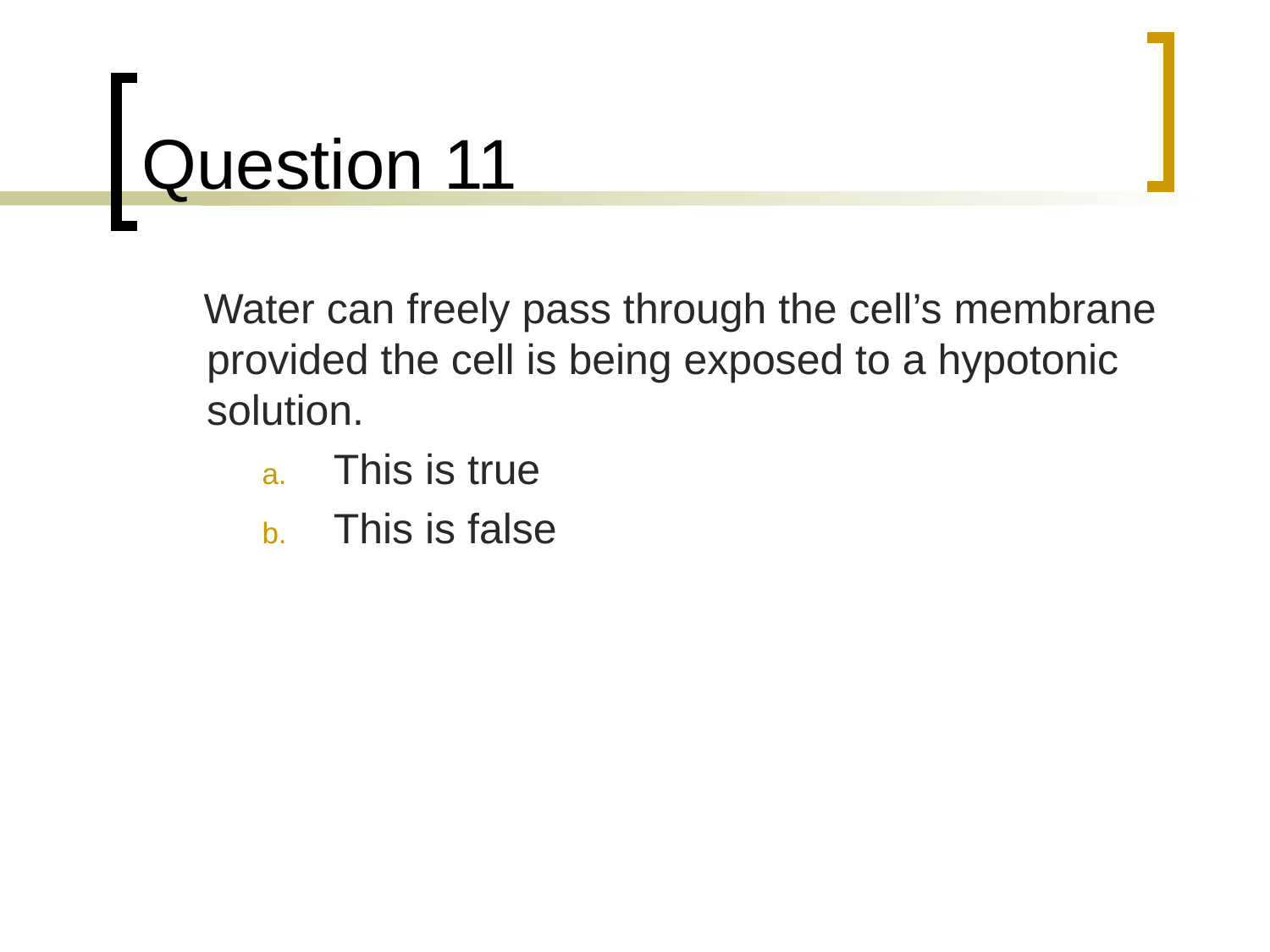

# Question 11
     Water can freely pass through the cell’s membrane provided the cell is being exposed to a hypotonic solution.
This is true
This is false